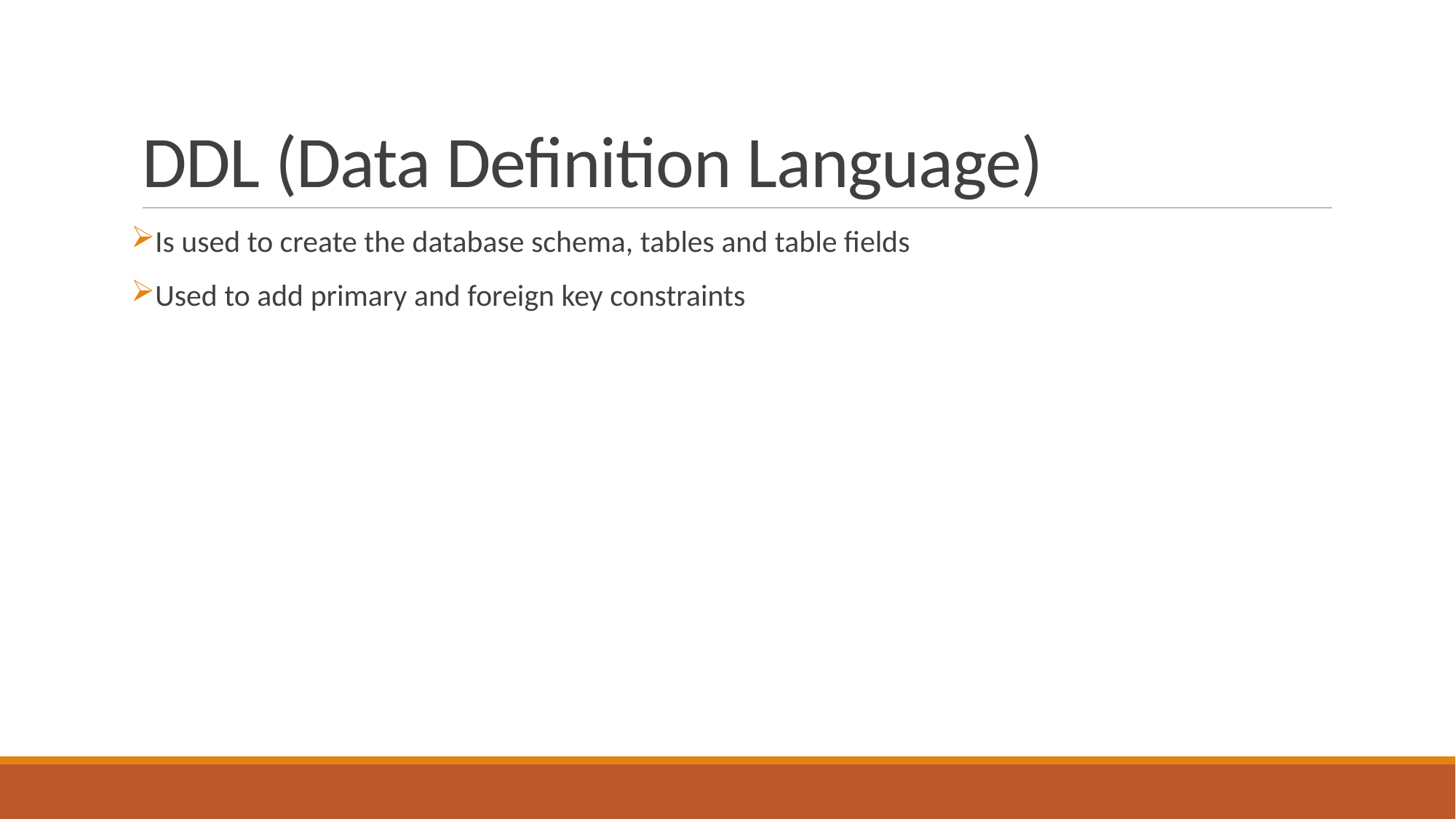

# DDL (Data Definition Language)
Is used to create the database schema, tables and table fields
Used to add primary and foreign key constraints